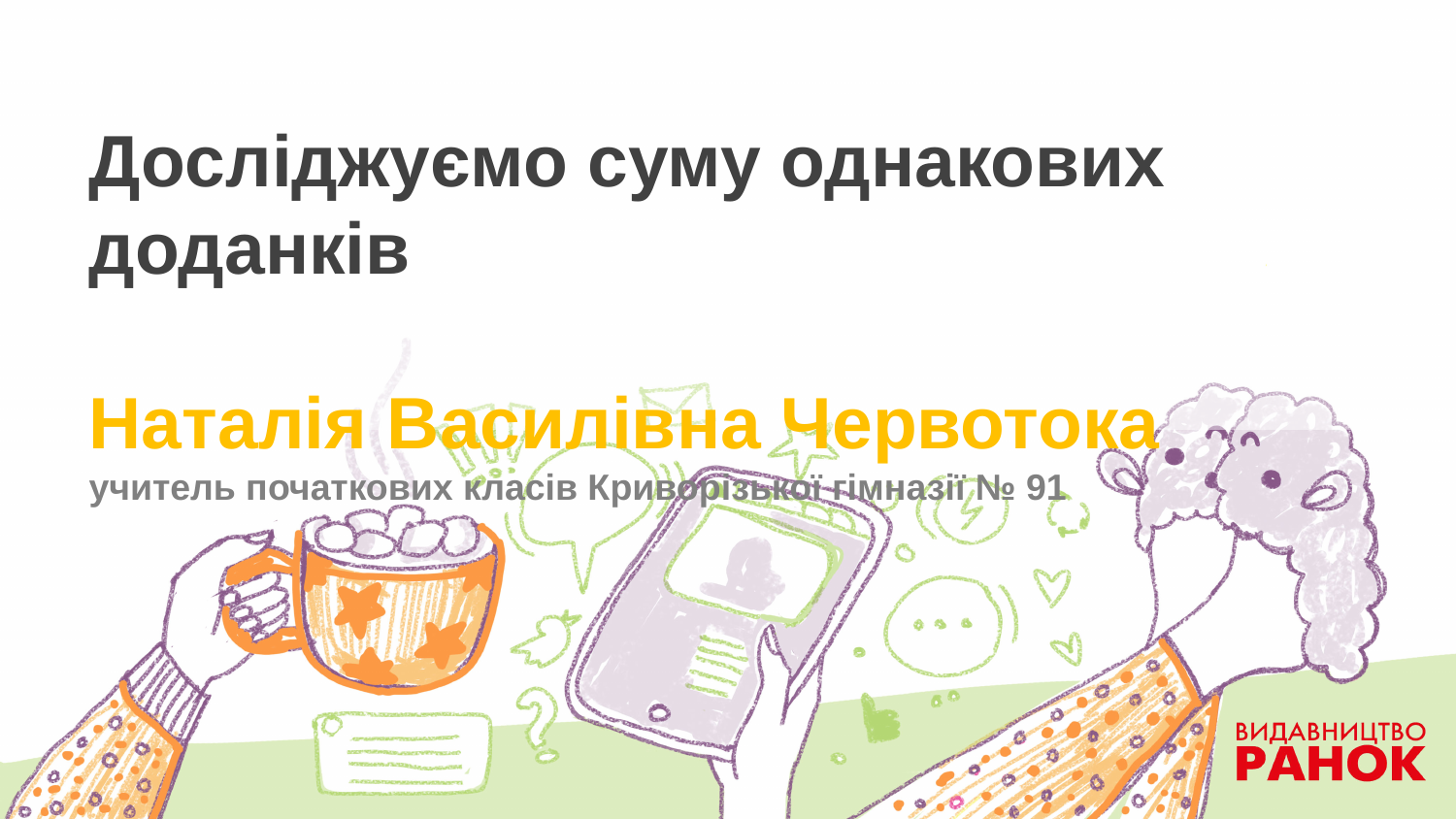

# Досліджуємо суму однакових доданків Наталія Василівна Червотока учитель початкових класів Криворізької гімназії № 91